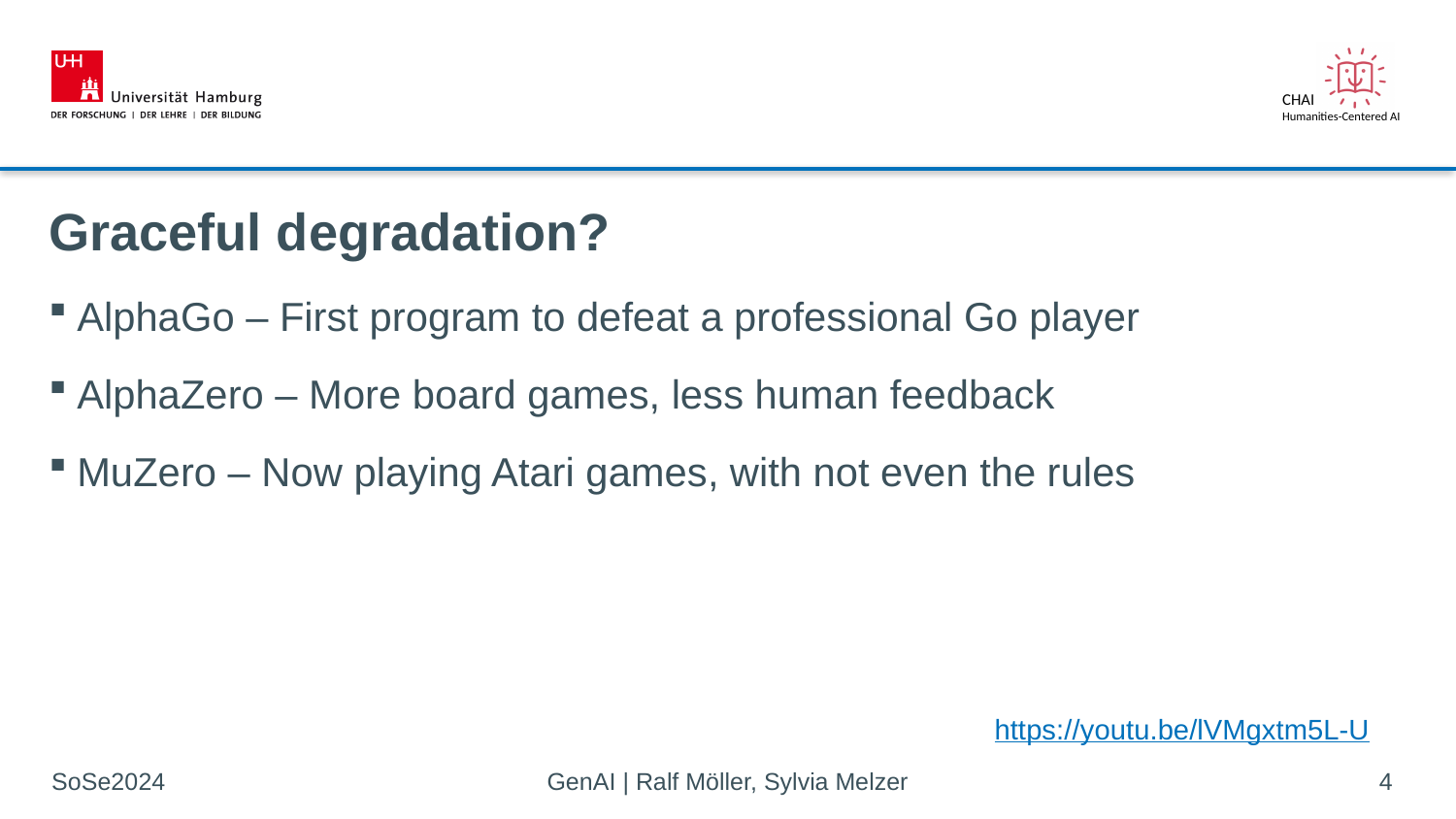

# Graceful degradation?
AlphaGo – First program to defeat a professional Go player
AlphaZero – More board games, less human feedback
MuZero – Now playing Atari games, with not even the rules
https://youtu.be/lVMgxtm5L-U
SoSe2024
GenAI | Ralf Möller, Sylvia Melzer
4